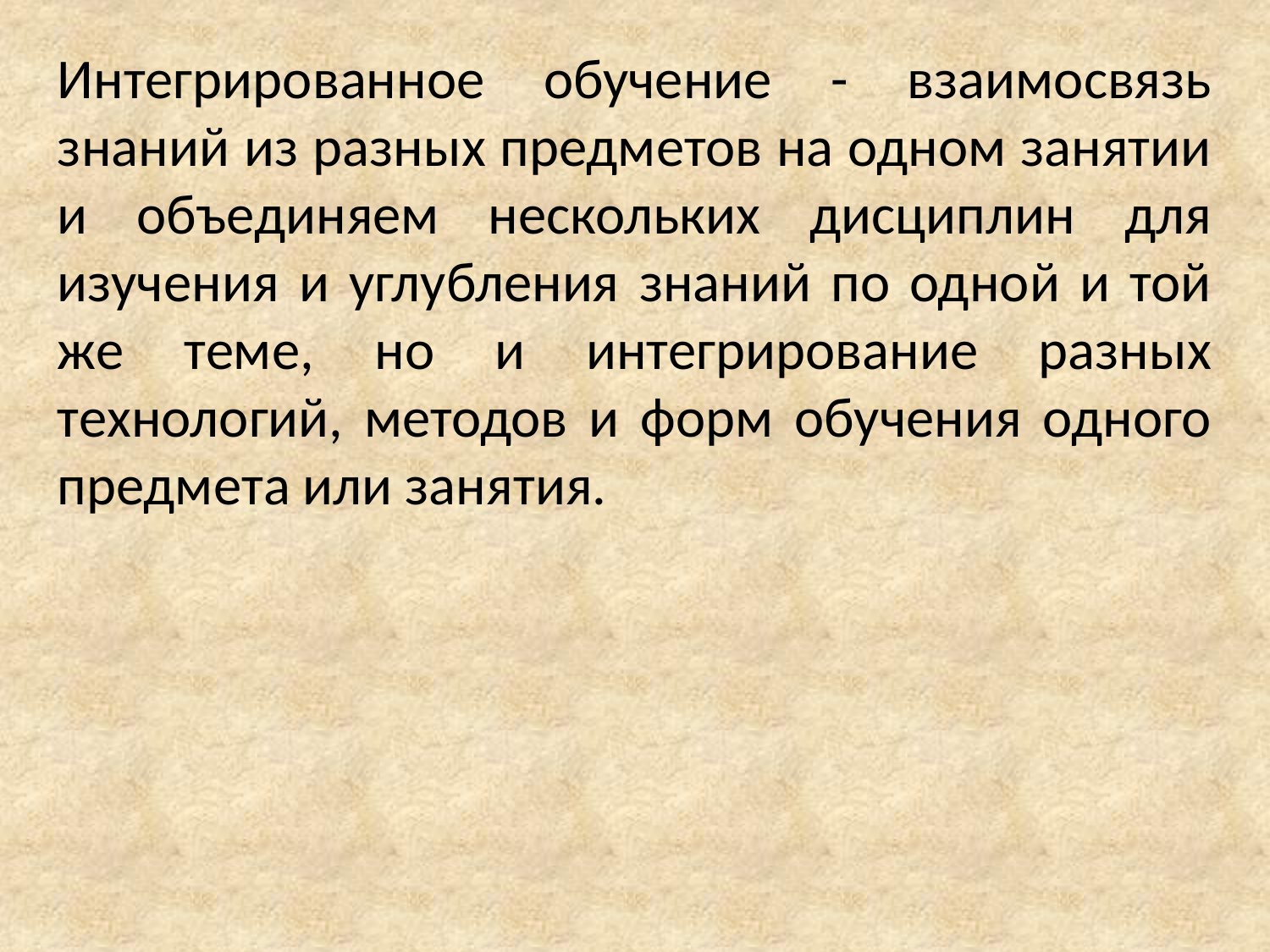

Интегрированное обучение - взаимосвязь знаний из разных предметов на одном занятии и объединяем нескольких дисциплин для изучения и углубления знаний по одной и той же теме, но и интегрирование разных технологий, методов и форм обучения одного предмета или занятия.